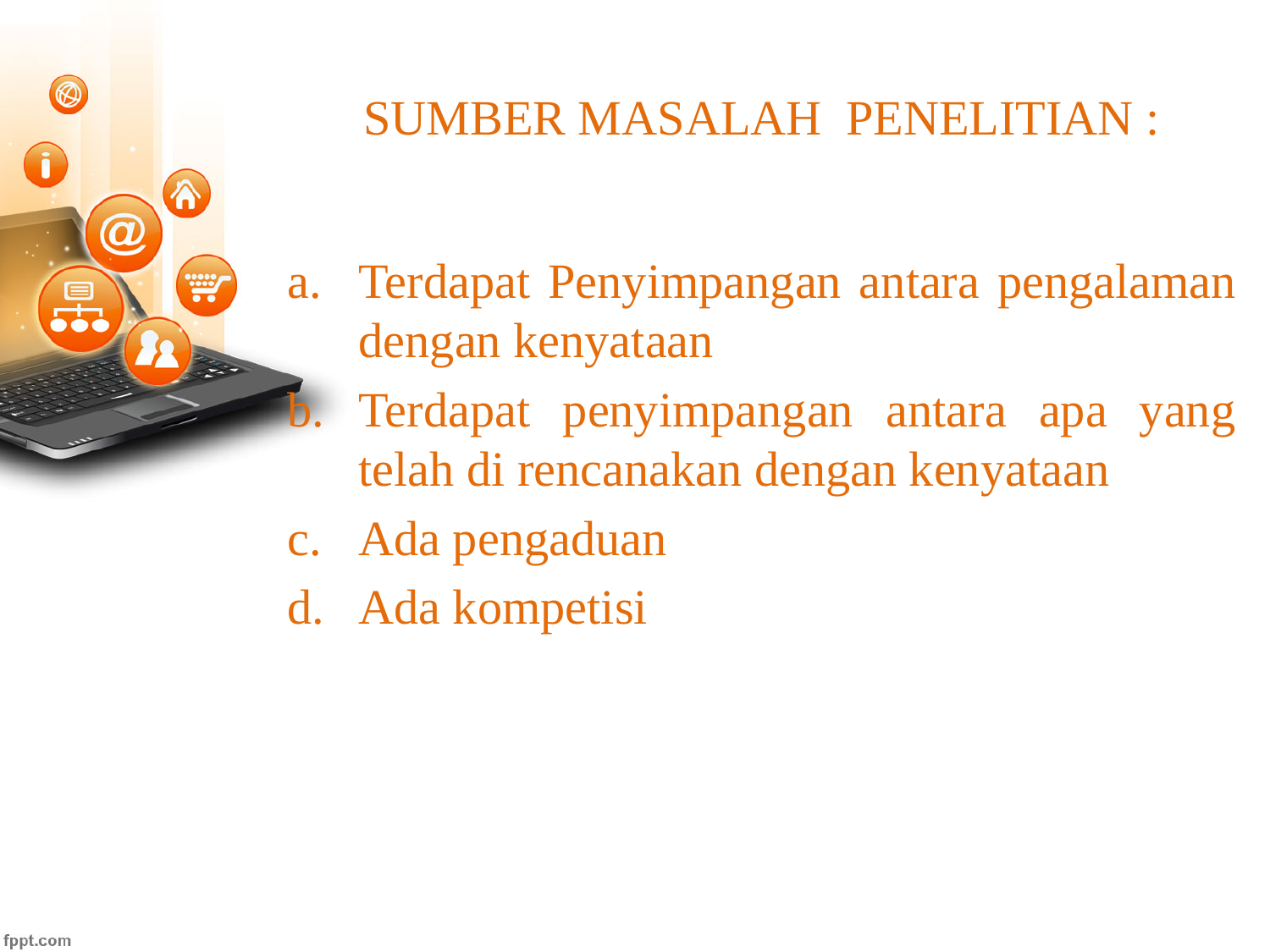

# SUMBER MASALAH  PENELITIAN :
Terdapat Penyimpangan antara pengalaman dengan kenyataan
Terdapat penyimpangan antara apa yang telah di rencanakan dengan kenyataan
Ada pengaduan
Ada kompetisi